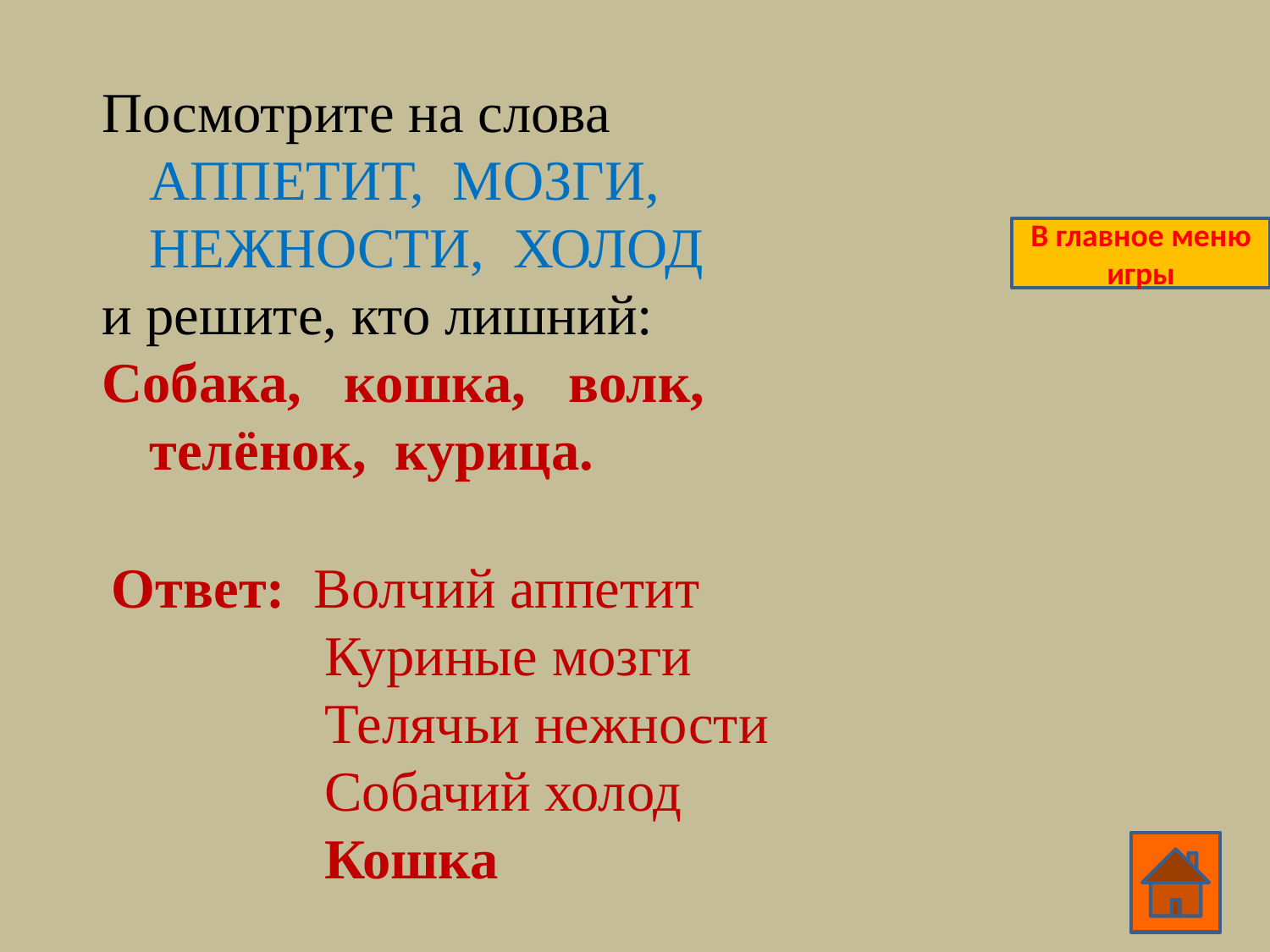

Посмотрите на слова АППЕТИТ,  МОЗГИ, НЕЖНОСТИ,  ХОЛОД
и решите, кто лишний:
Собака,   кошка,   волк,   телёнок,  курица.
В главное меню игры
Ответ:  Волчий аппетит
               Куриные мозги
               Телячьи нежности
               Собачий холод
               Кошка